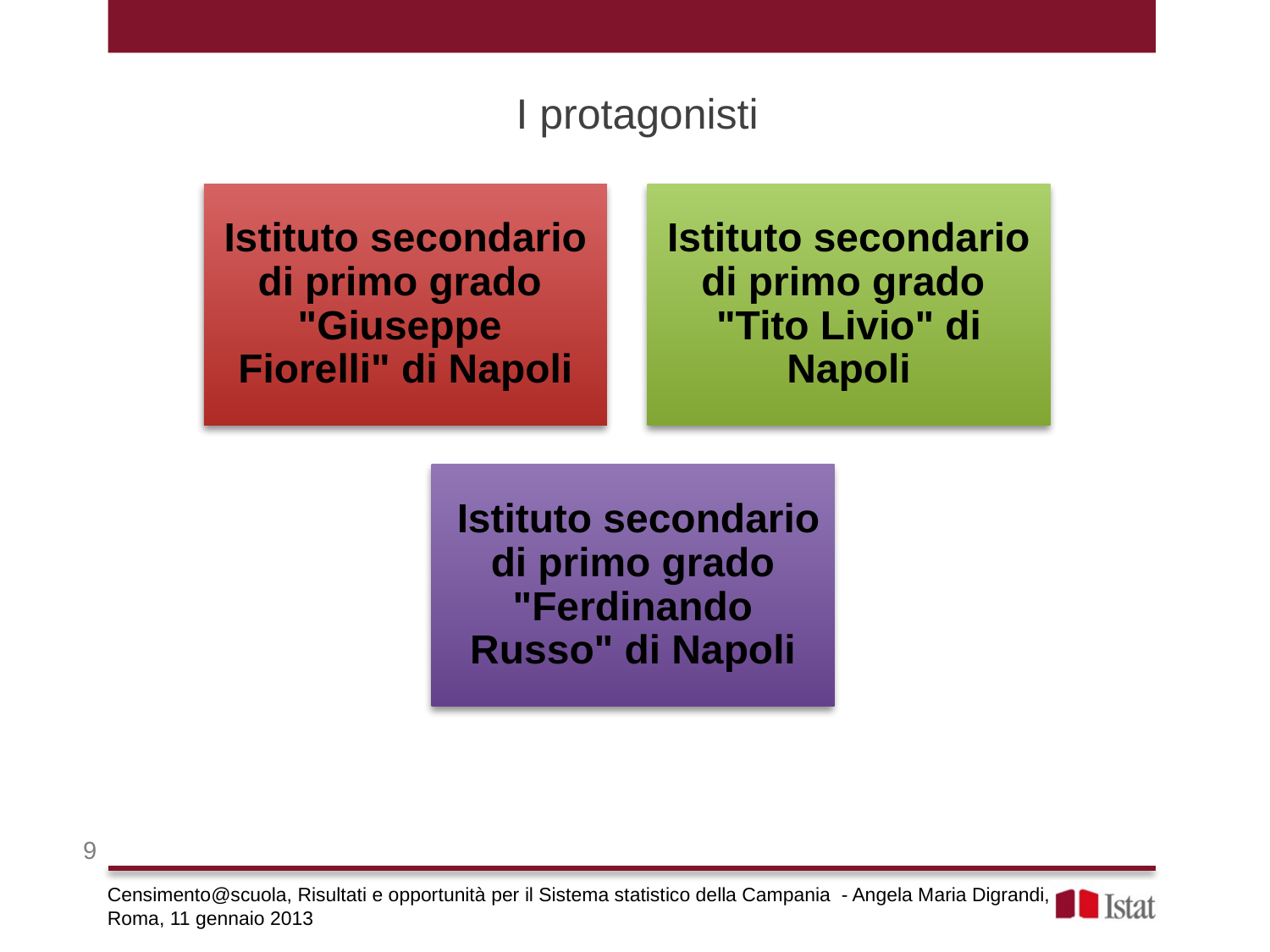

I protagonisti
Istituto secondario di primo grado  "Giuseppe  Fiorelli" di Napoli
Istituto secondario di primo grado  "Tito Livio" di Napoli
 Istituto secondario di primo grado "Ferdinando Russo" di Napoli
9
Censimento@scuola, Risultati e opportunità per il Sistema statistico della Campania  - Angela Maria Digrandi, Roma, 11 gennaio 2013